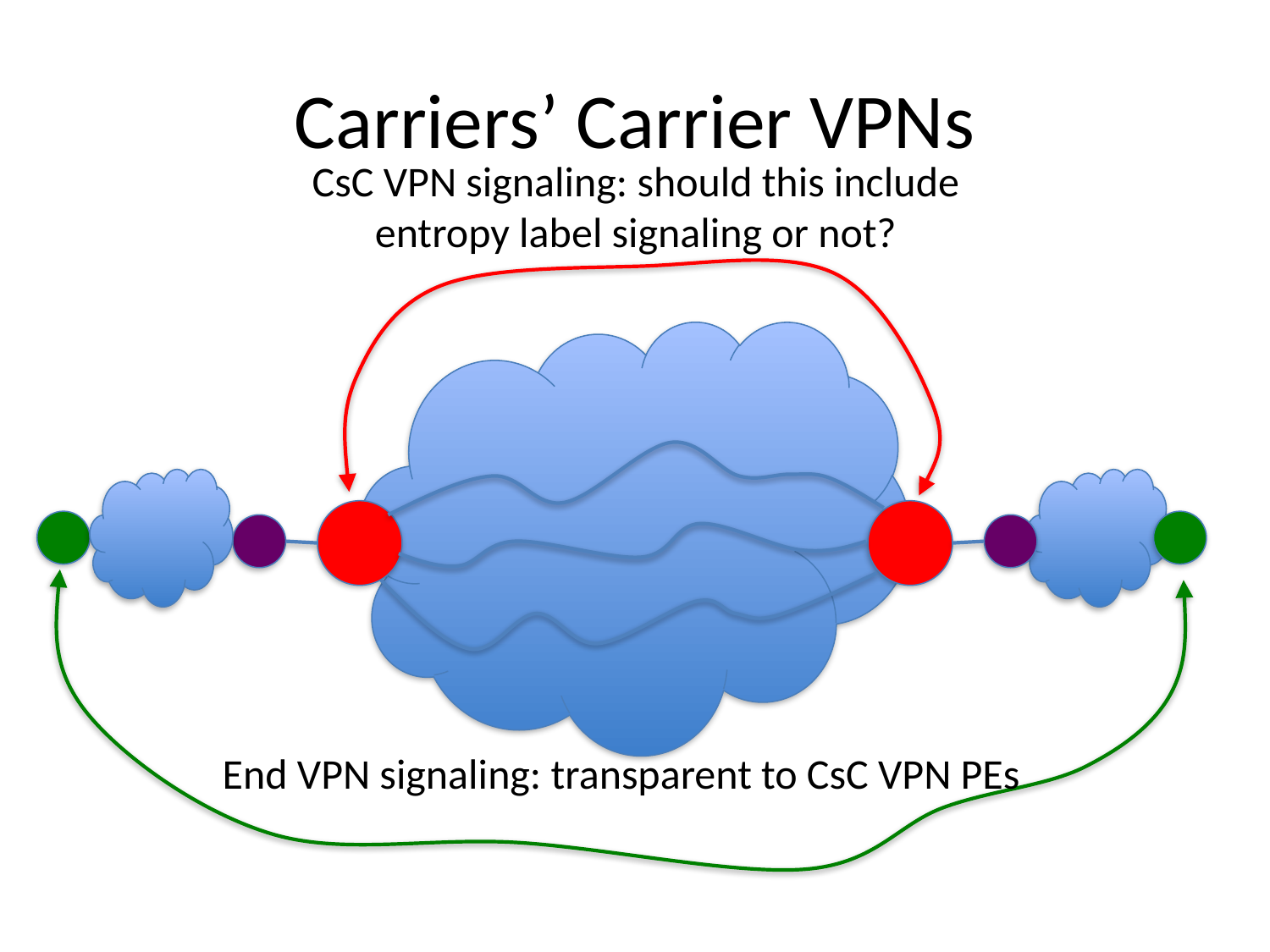

# Carriers’ Carrier VPNs
CsC VPN signaling: should this include entropy label signaling or not?

End VPN signaling: transparent to CsC VPN PEs